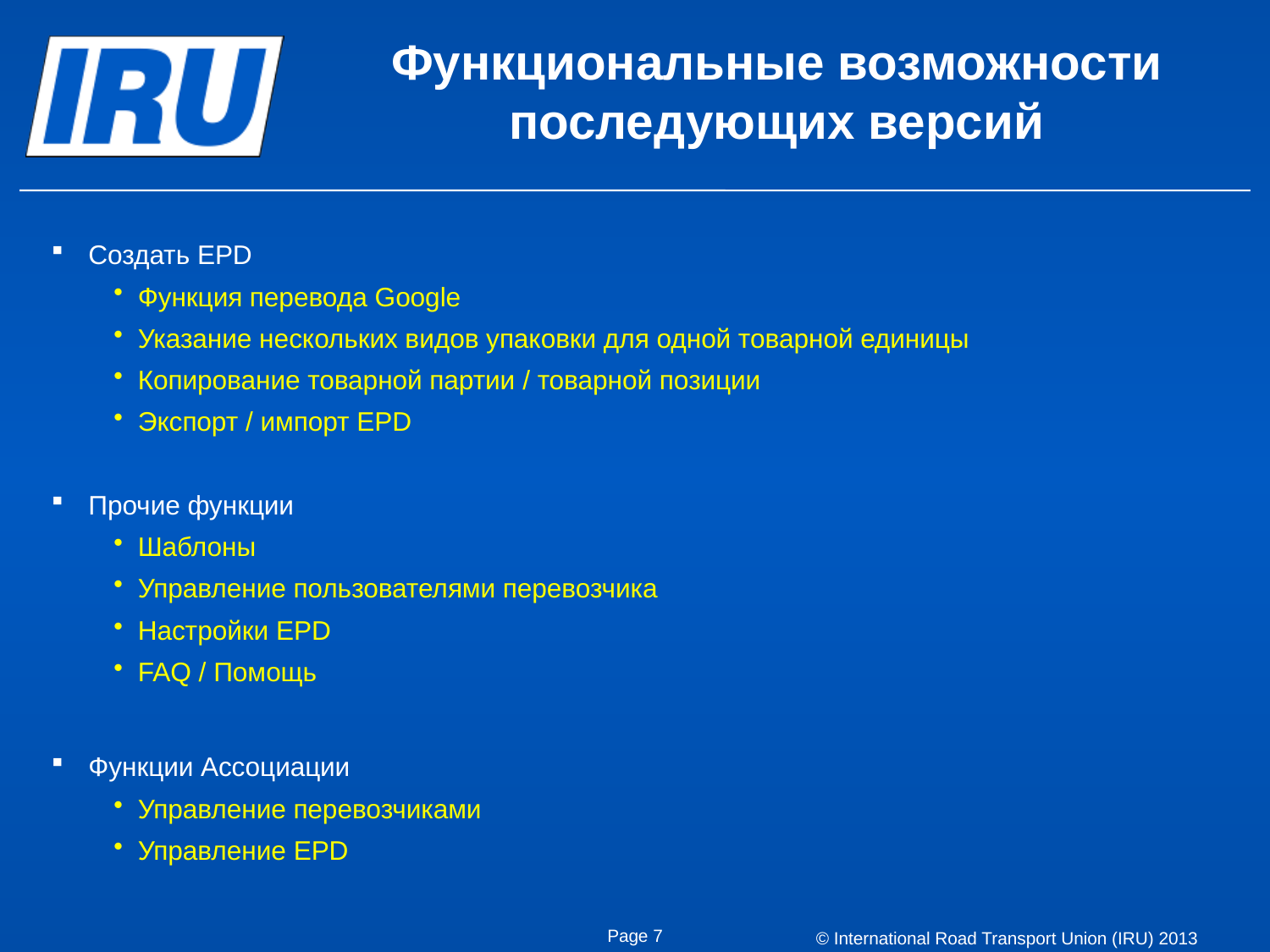

# Функциональные возможности последующих версий

Создать EPD
Функция перевода Google
Указание нескольких видов упаковки для одной товарной единицы
Копирование товарной партии / товарной позиции
Экспорт / импорт EPD

Прочие функции
Шаблоны
Управление пользователями перевозчика
Настройки EPD
FAQ / Помощь

Функции Ассоциации
Управление перевозчиками
Управление EPD

Page 7
© International Road Transport Union (IRU) 2013